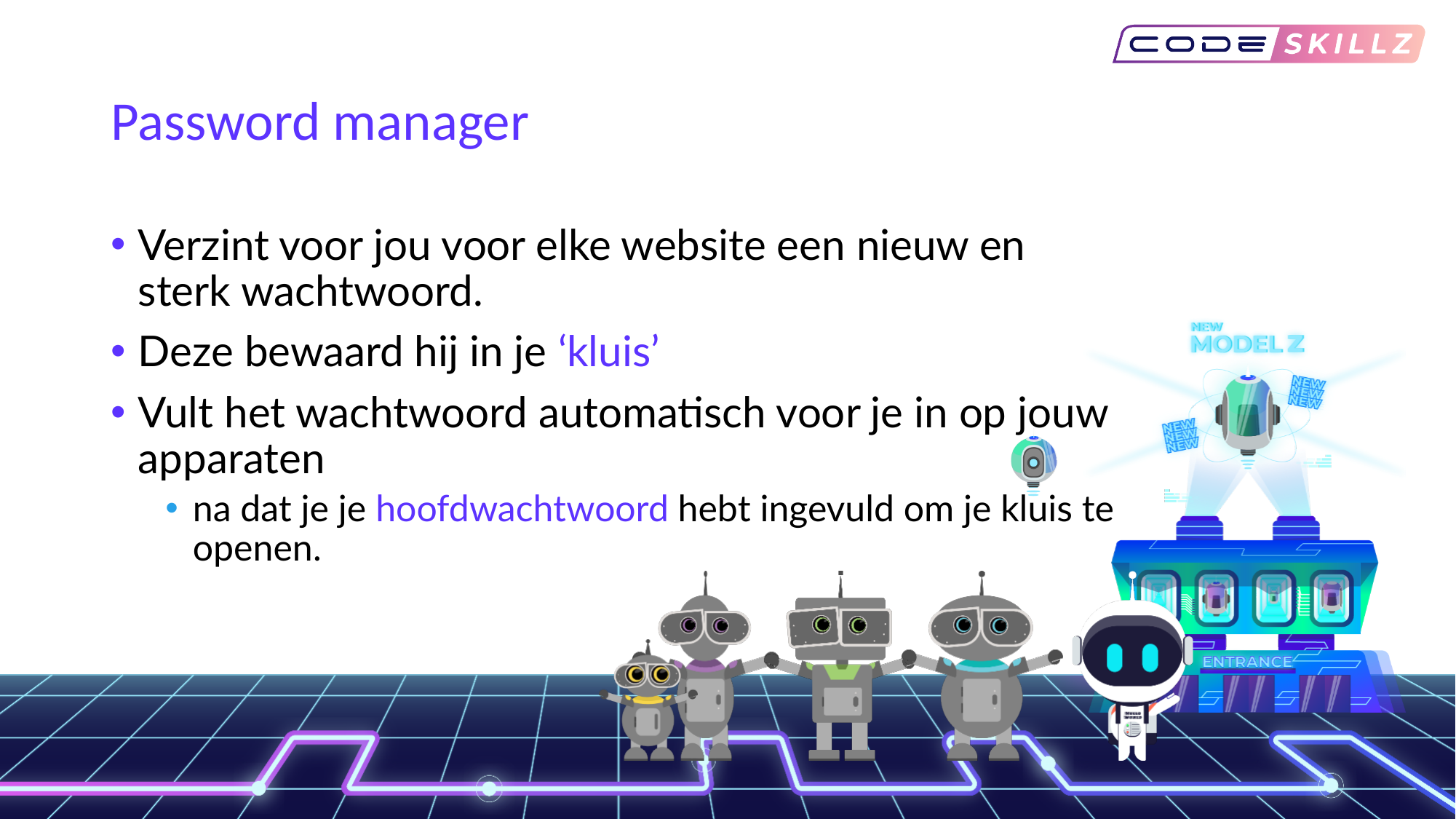

# Password manager
Verzint voor jou voor elke website een nieuw en sterk wachtwoord.
Deze bewaard hij in je ‘kluis’
Vult het wachtwoord automatisch voor je in op jouw apparaten
na dat je je hoofdwachtwoord hebt ingevuld om je kluis te openen.